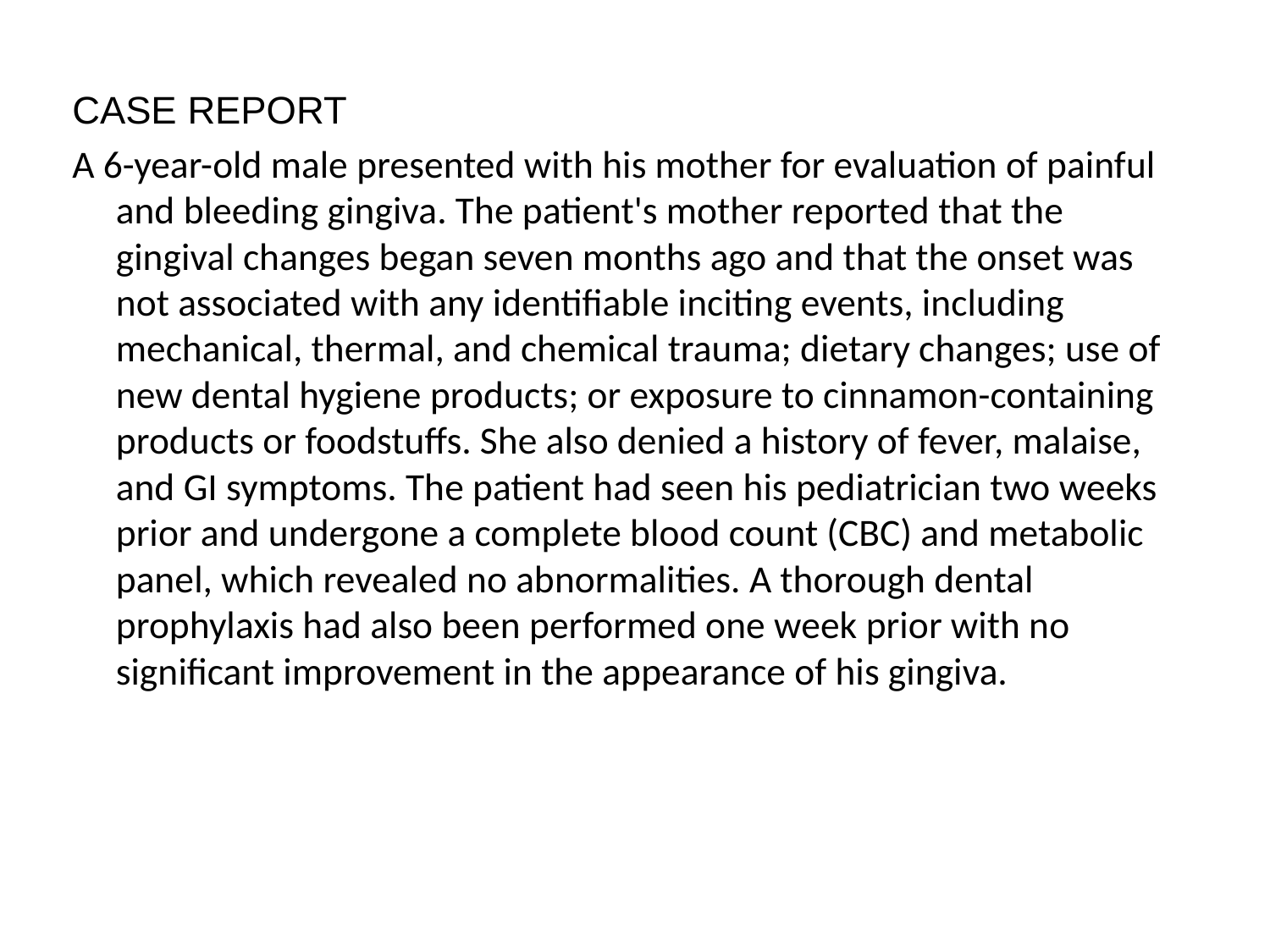

CASE REPORT
A 6-year-old male presented with his mother for evaluation of painful and bleeding gingiva. The patient's mother reported that the gingival changes began seven months ago and that the onset was not associated with any identifiable inciting events, including mechanical, thermal, and chemical trauma; dietary changes; use of new dental hygiene products; or exposure to cinnamon-containing products or foodstuffs. She also denied a history of fever, malaise, and GI symptoms. The patient had seen his pediatrician two weeks prior and undergone a complete blood count (CBC) and metabolic panel, which revealed no abnormalities. A thorough dental prophylaxis had also been performed one week prior with no significant improvement in the appearance of his gingiva.